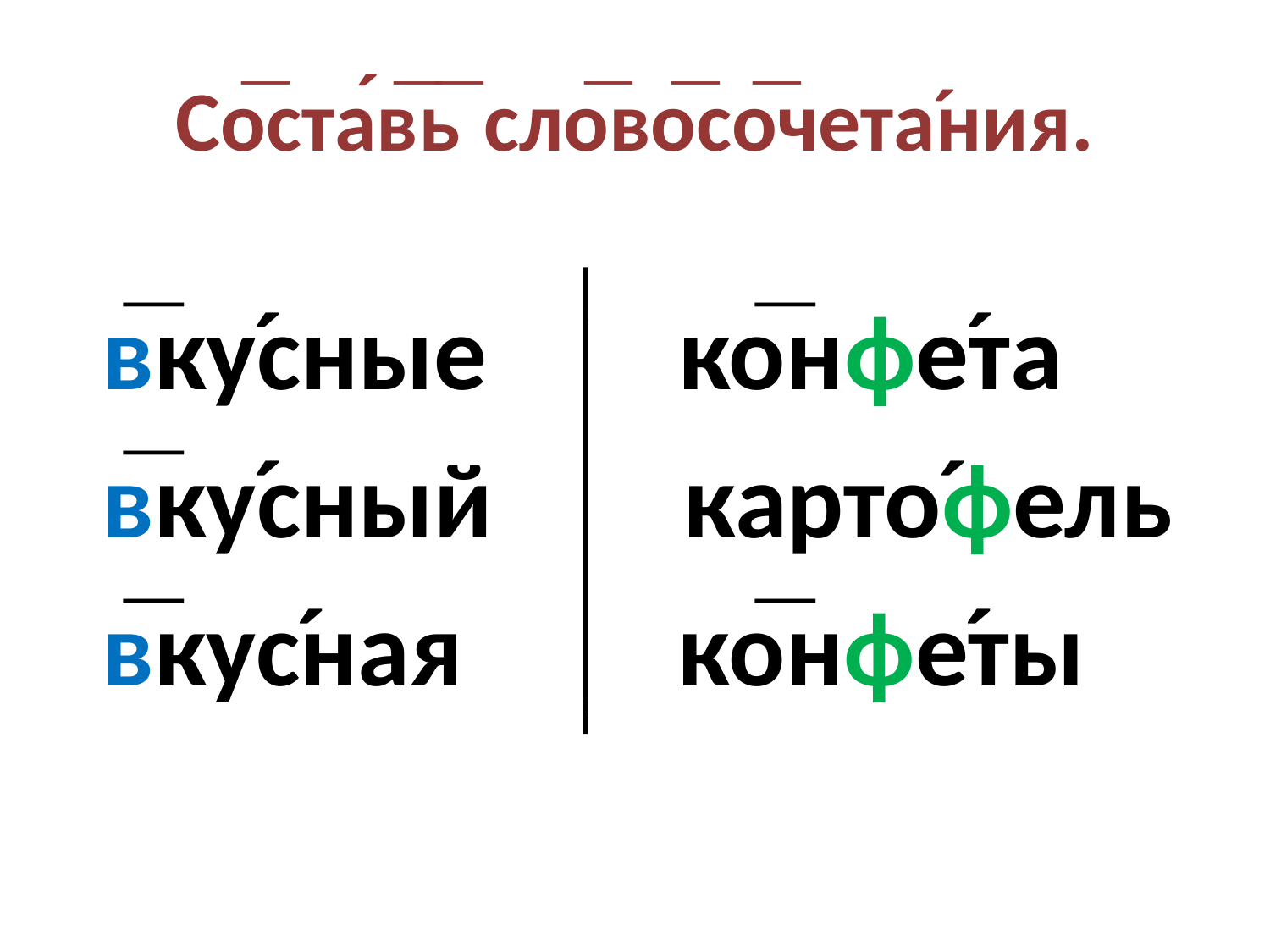

# Со̅ста́в̅ь̅ сло̅во̅со̅чета́ния.
в̅ку́сные        ко̅нфе́та
в̅ку́сный        карто́фель
в̅кус́ная         ко̅нфе́ты